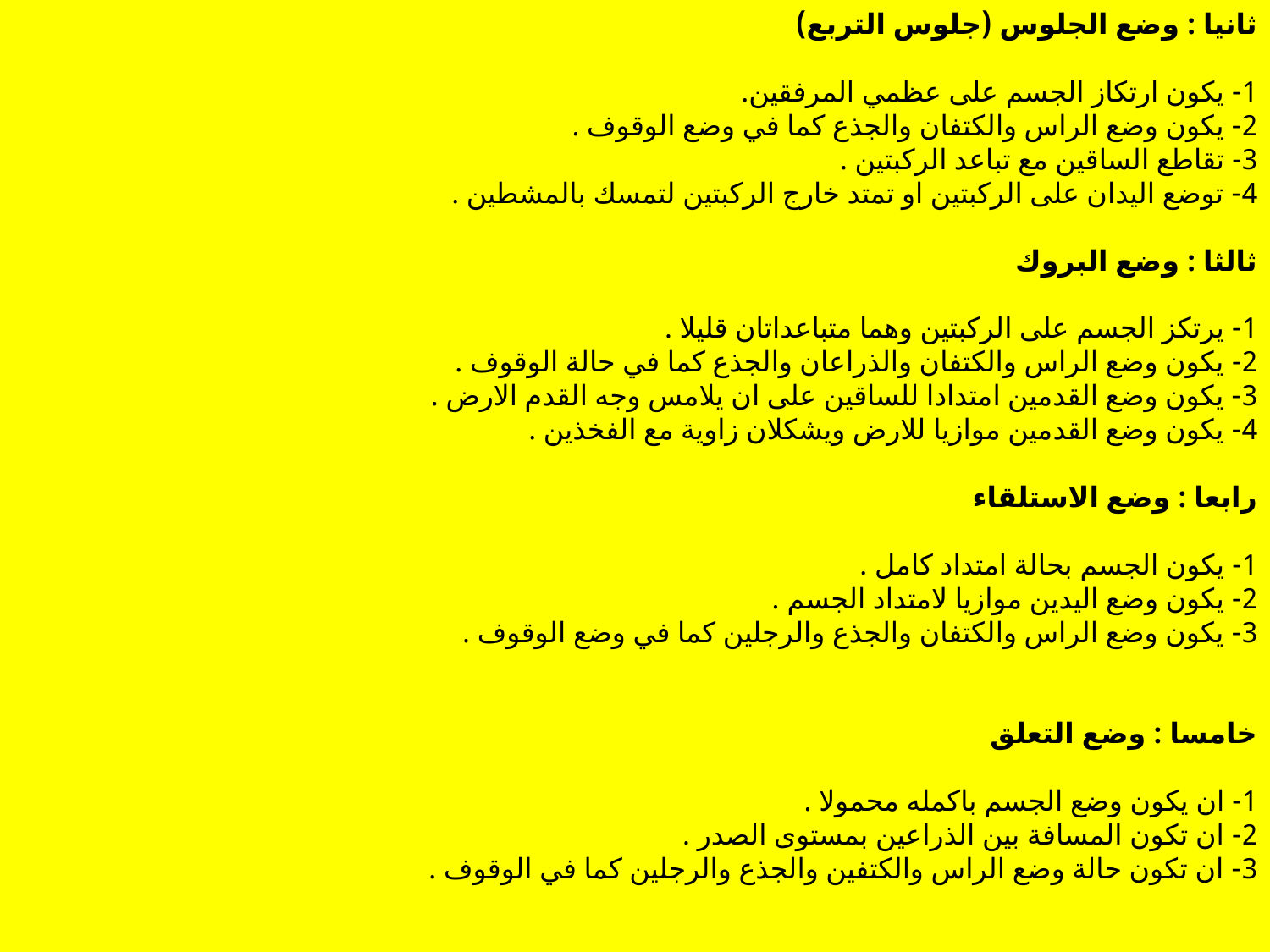

ثانيا : وضع الجلوس (جلوس التربع)

1- يكون ارتكاز الجسم على عظمي المرفقين.
2- يكون وضع الراس والكتفان والجذع كما في وضع الوقوف .
3- تقاطع الساقين مع تباعد الركبتين .
4- توضع اليدان على الركبتين او تمتد خارج الركبتين لتمسك بالمشطين .

ثالثا : وضع البروك

1- يرتكز الجسم على الركبتين وهما متباعداتان قليلا .
2- يكون وضع الراس والكتفان والذراعان والجذع كما في حالة الوقوف .
3- يكون وضع القدمين امتدادا للساقين على ان يلامس وجه القدم الارض .
4- يكون وضع القدمين موازيا للارض ويشكلان زاوية مع الفخذين .

رابعا : وضع الاستلقاء

1- يكون الجسم بحالة امتداد كامل .
2- يكون وضع اليدين موازيا لامتداد الجسم .
3- يكون وضع الراس والكتفان والجذع والرجلين كما في وضع الوقوف .

خامسا : وضع التعلق

1- ان يكون وضع الجسم باكمله محمولا .
2- ان تكون المسافة بين الذراعين بمستوى الصدر .
3- ان تكون حالة وضع الراس والكتفين والجذع والرجلين كما في الوقوف .